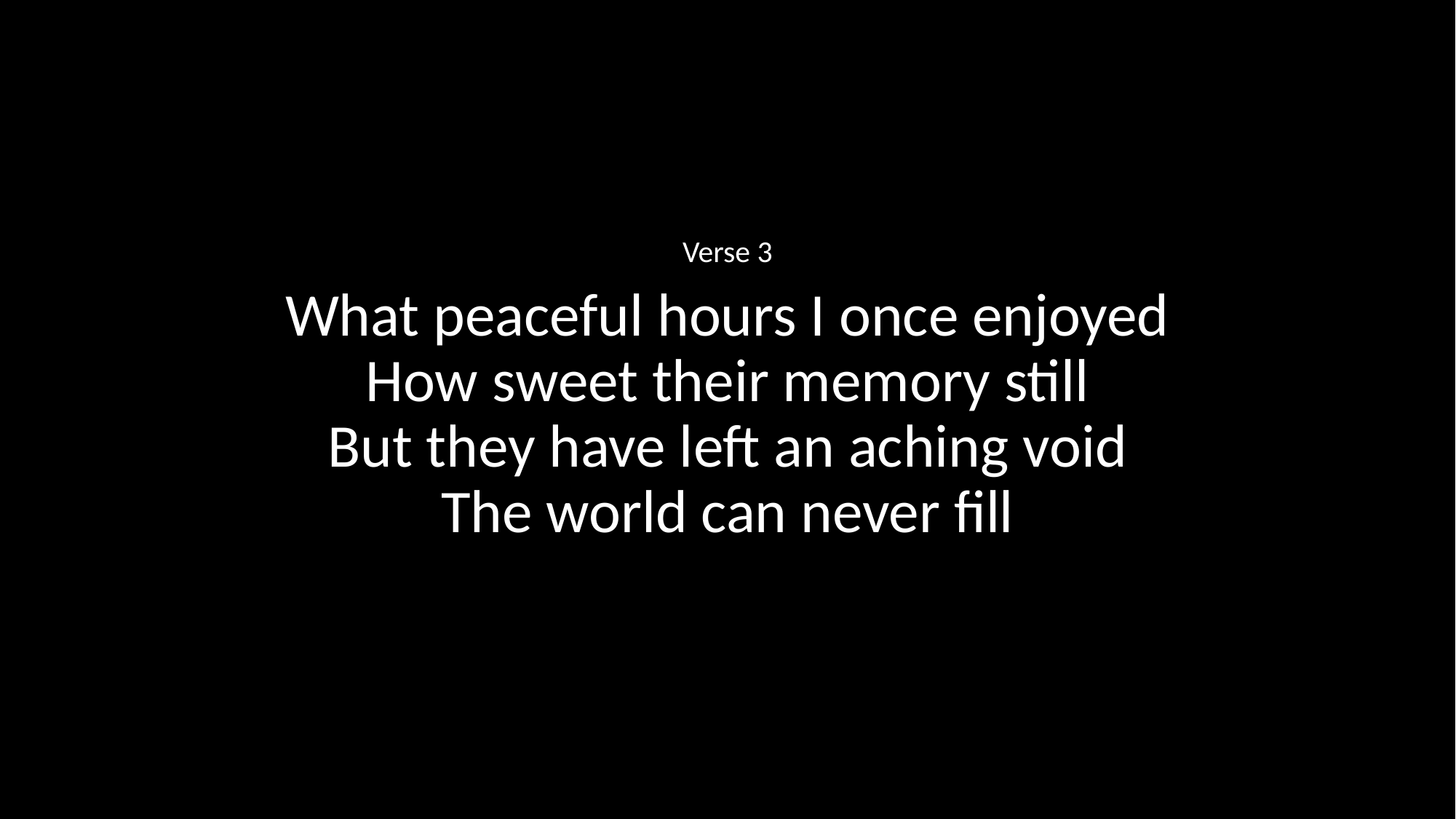

Verse 3
What peaceful hours I once enjoyed
How sweet their memory still
But they have left an aching void
The world can never fill